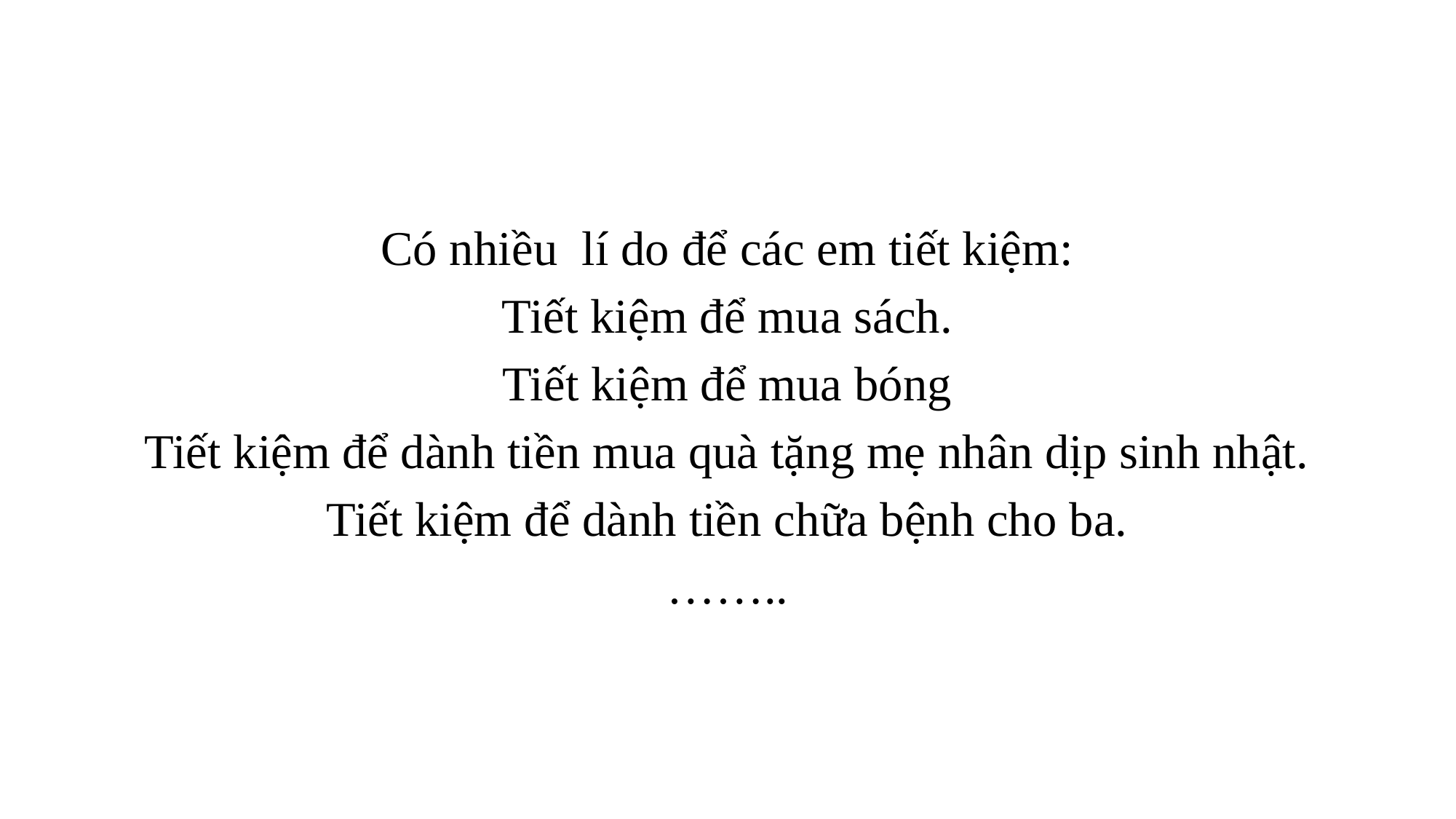

Có nhiều  lí do để các em tiết kiệm:
Tiết kiệm để mua sách.
Tiết kiệm để mua bóng
Tiết kiệm để dành tiền mua quà tặng mẹ nhân dịp sinh nhật.
Tiết kiệm để dành tiền chữa bệnh cho ba.
……..